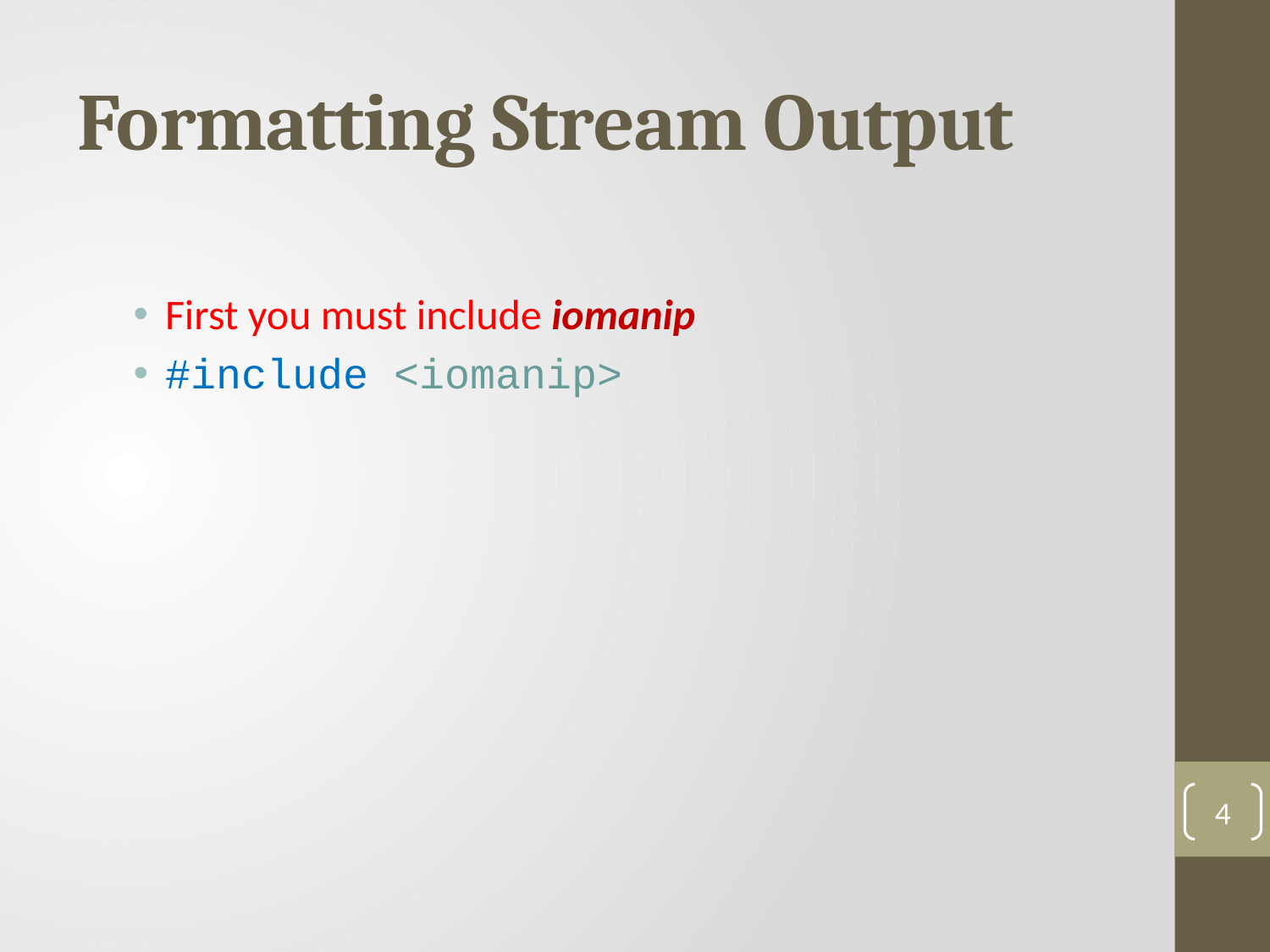

# Formatting Stream Output

First you must include iomanip
#include <iomanip>
4